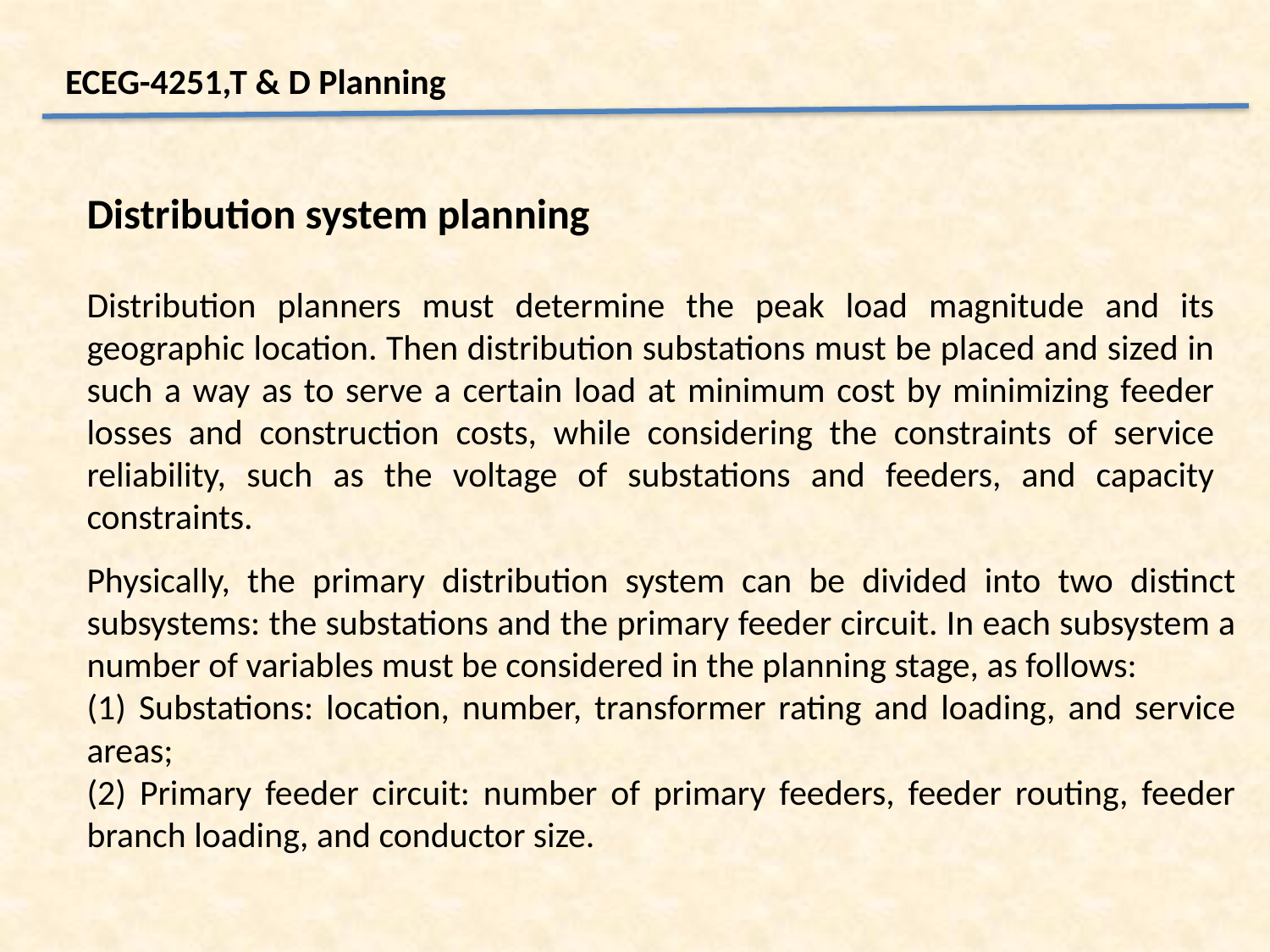

ECEG-4251,T & D Planning
Distribution system planning
Distribution planners must determine the peak load magnitude and its geographic location. Then distribution substations must be placed and sized in such a way as to serve a certain load at minimum cost by minimizing feeder losses and construction costs, while considering the constraints of service reliability, such as the voltage of substations and feeders, and capacity constraints.
Physically, the primary distribution system can be divided into two distinct subsystems: the substations and the primary feeder circuit. In each subsystem a number of variables must be considered in the planning stage, as follows:
(1) Substations: location, number, transformer rating and loading, and service areas;
(2) Primary feeder circuit: number of primary feeders, feeder routing, feeder branch loading, and conductor size.